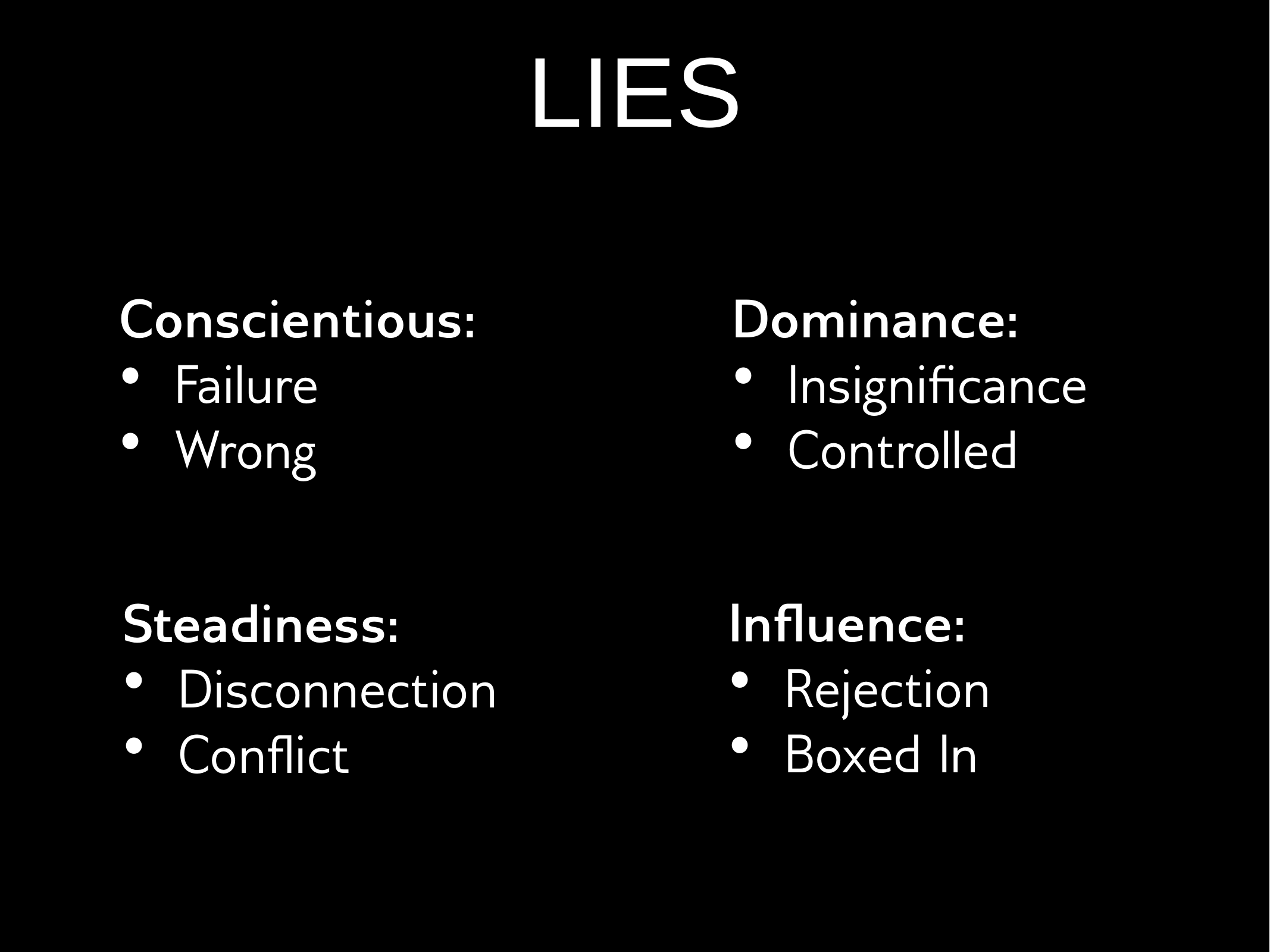

LIES
Conscientious:
  Failure
  Wrong
Dominance:
  Insignificance
  Controlled
Influence:
  Rejection
  Boxed In
Steadiness:
  Disconnection
  Conflict